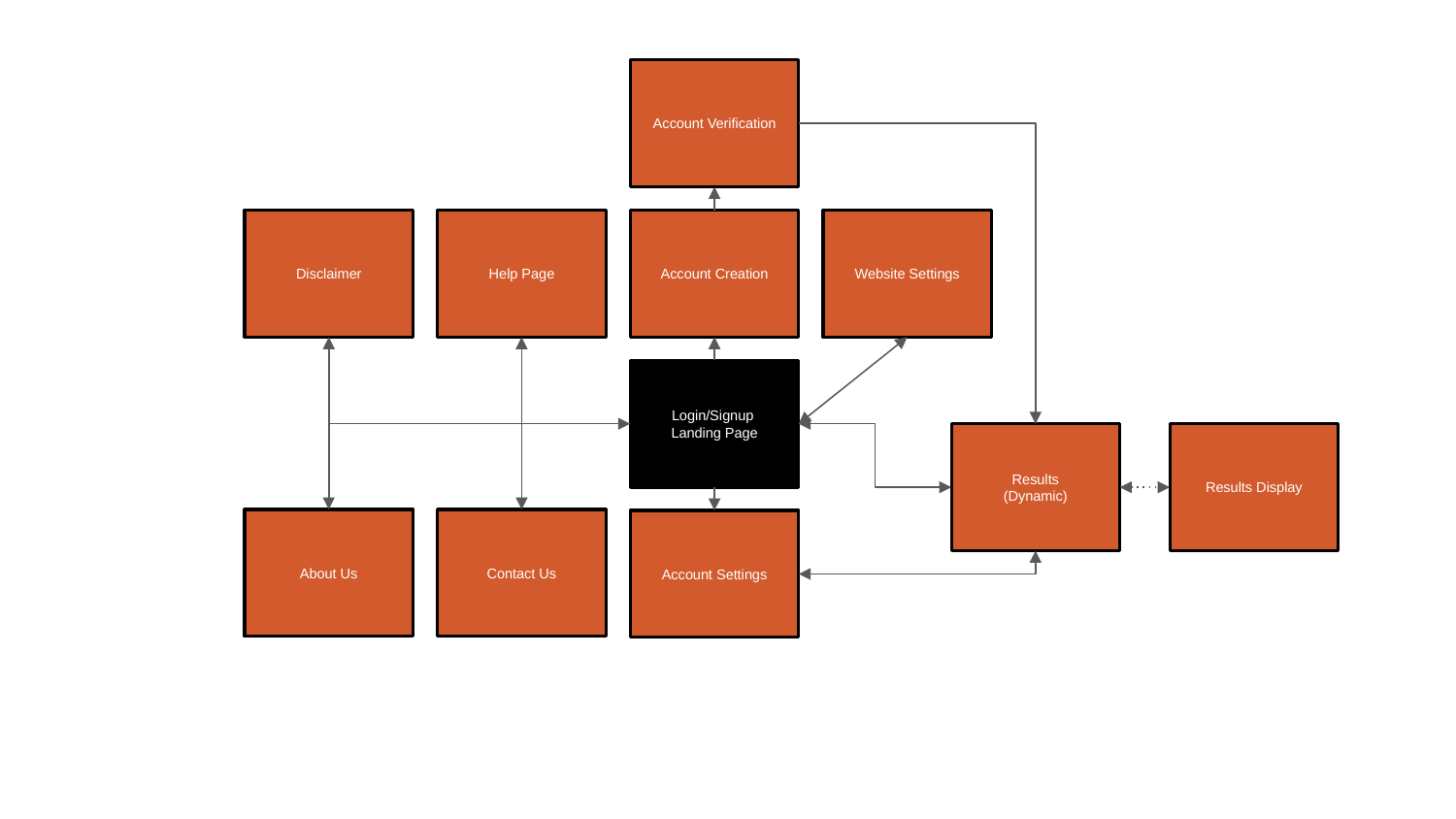

Account Verification
Disclaimer
Account Creation
Help Page
Website Settings
Login/Signup
Landing Page
Results
(Dynamic)
Results Display
About Us
Contact Us
Account Settings